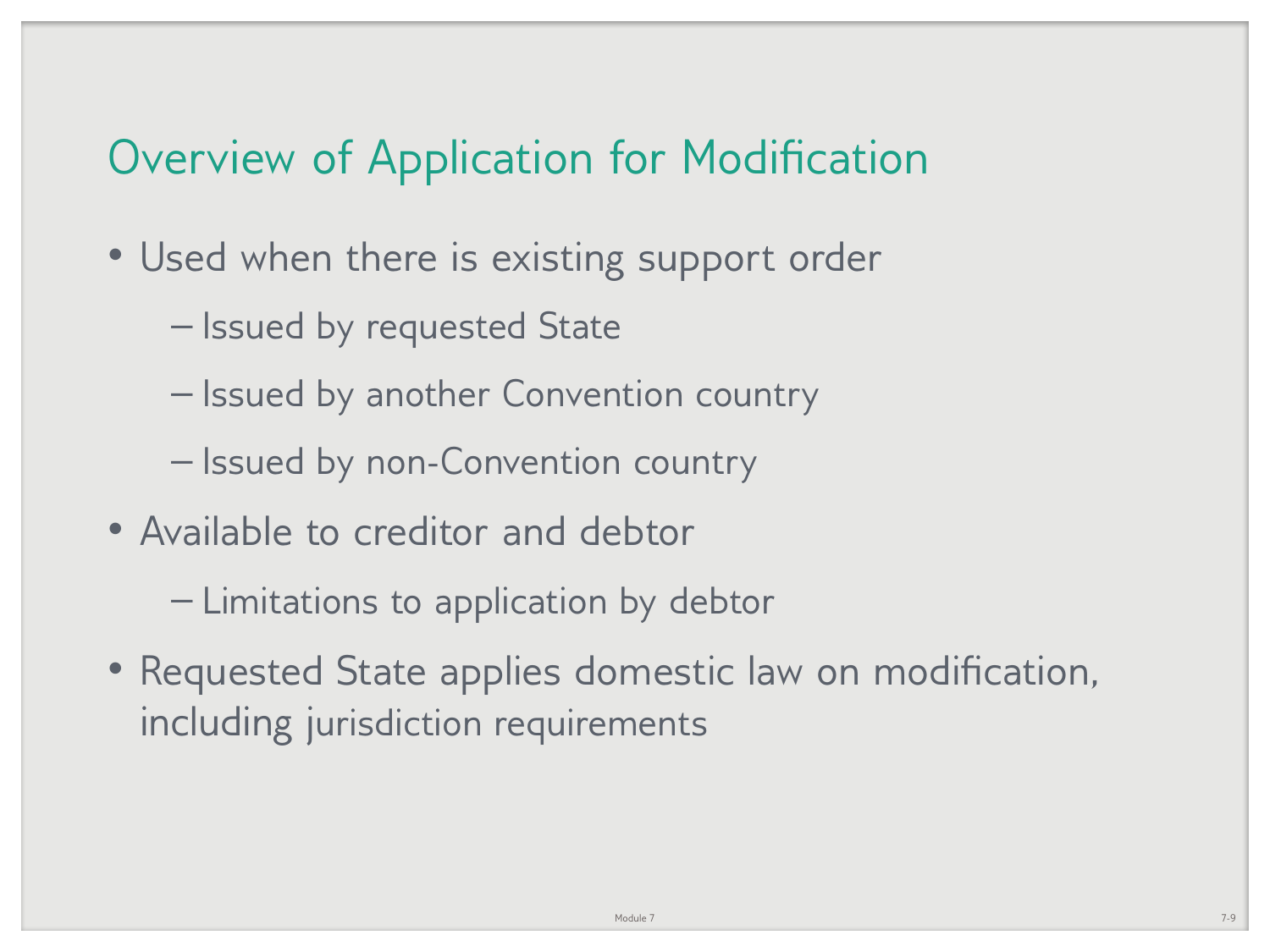

# Overview of Application for Modification
Used when there is existing support order
Issued by requested State
Issued by another Convention country
Issued by non-Convention country
Available to creditor and debtor
Limitations to application by debtor
Requested State applies domestic law on modification, including jurisdiction requirements
Module 7
7-9